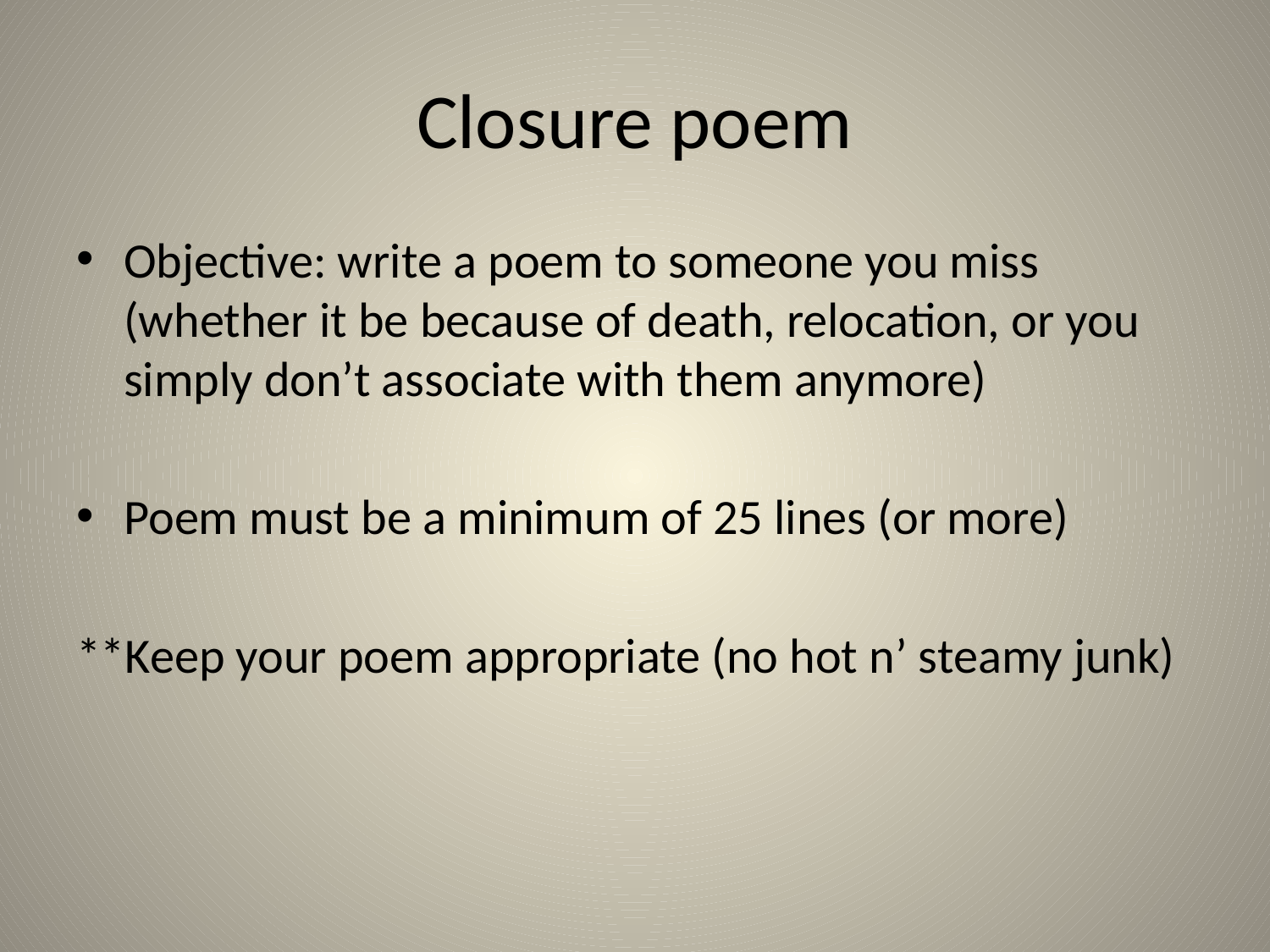

# Closure poem
Objective: write a poem to someone you miss (whether it be because of death, relocation, or you simply don’t associate with them anymore)

Poem must be a minimum of 25 lines (or more)

**Keep your poem appropriate (no hot n’ steamy junk)